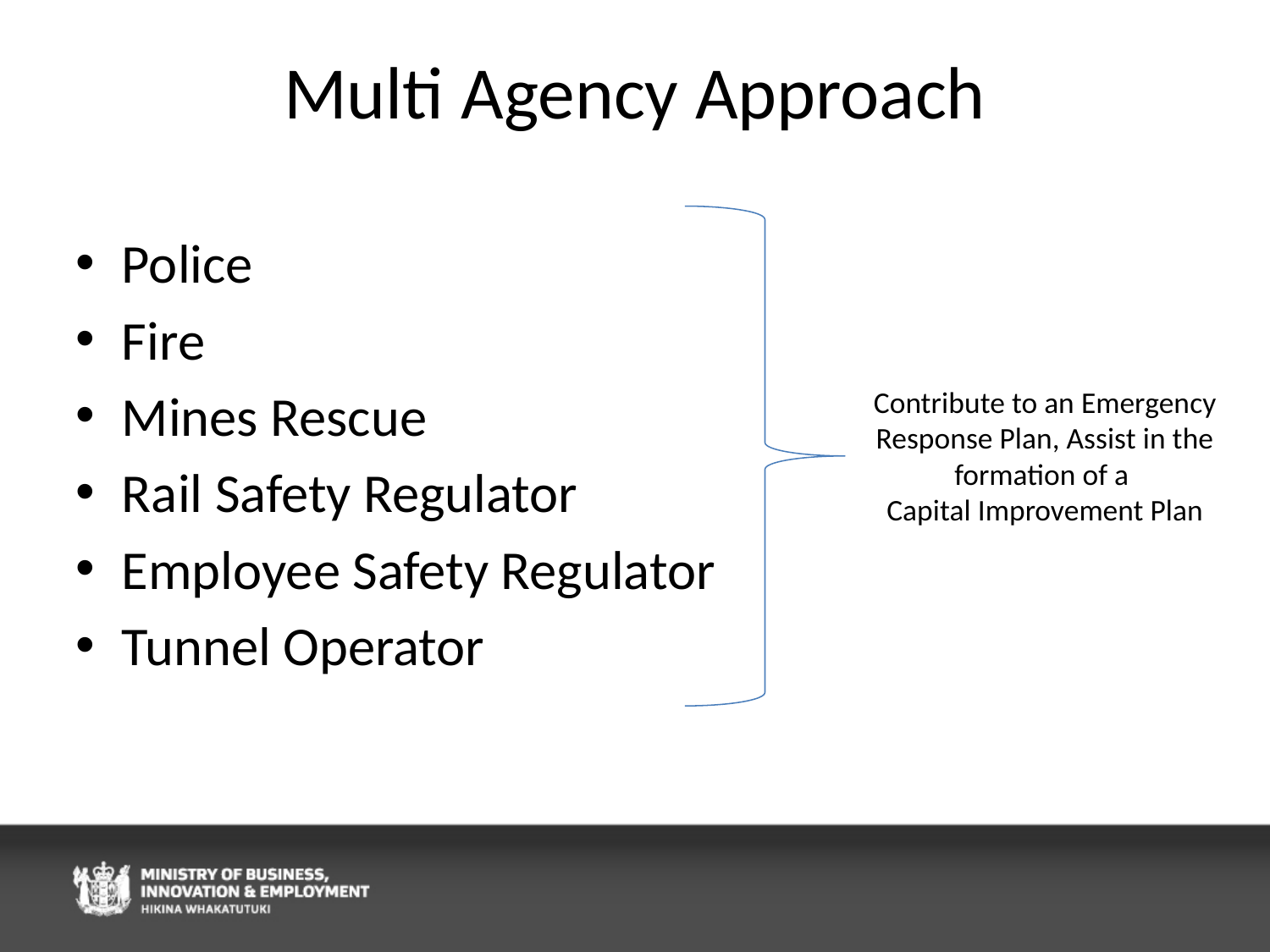

# Multi Agency Approach

Police
Fire
Mines Rescue
Rail Safety Regulator
Employee Safety Regulator
Tunnel Operator

Contribute to an Emergency Response Plan, Assist in the formation of a
Capital Improvement Plan